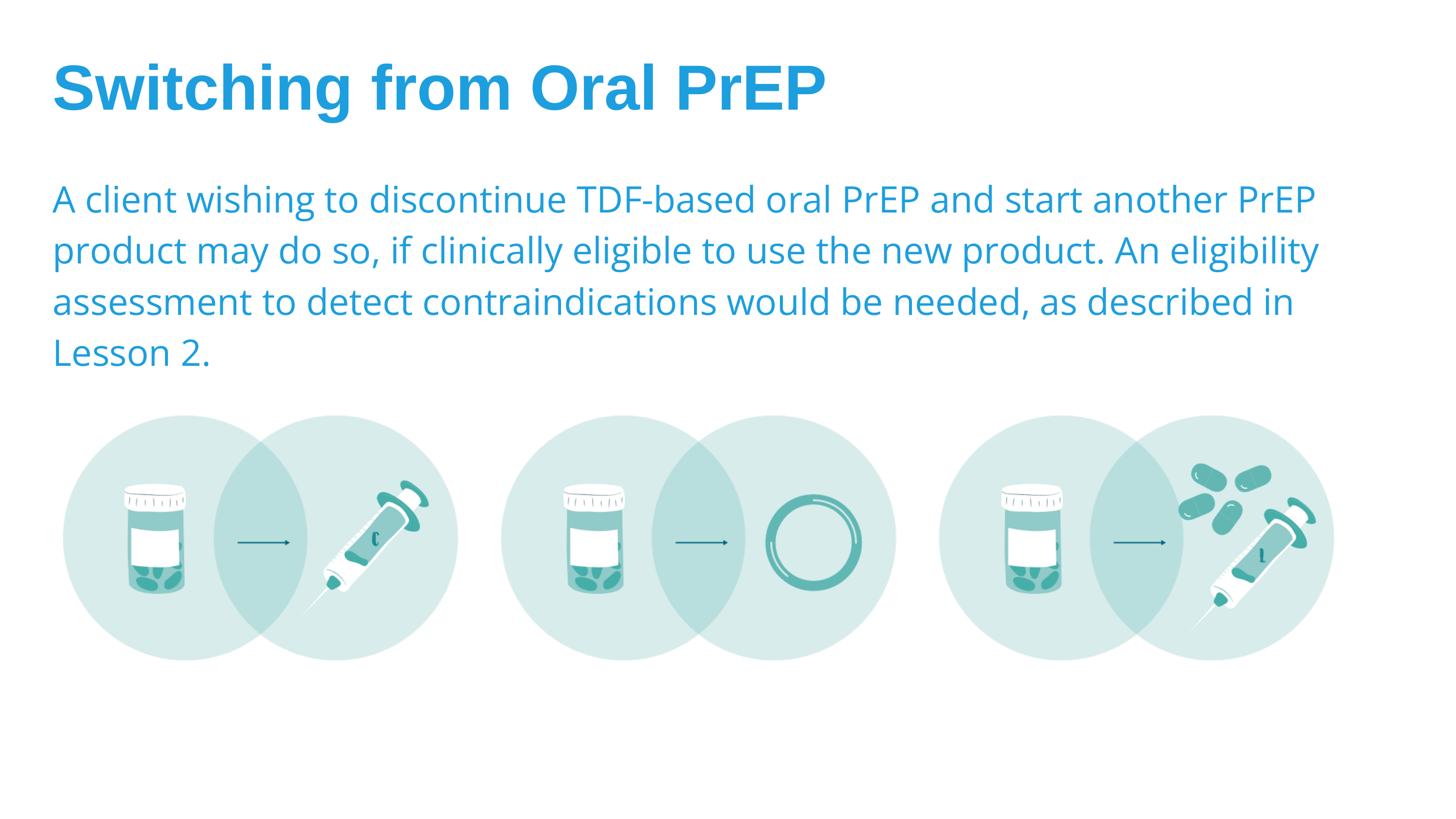

Switching from Oral PrEP
A client wishing to discontinue TDF-based oral PrEP and start another PrEP product may do so, if clinically eligible to use the new product. An eligibility assessment to detect contraindications would be needed, as described in Lesson 2.